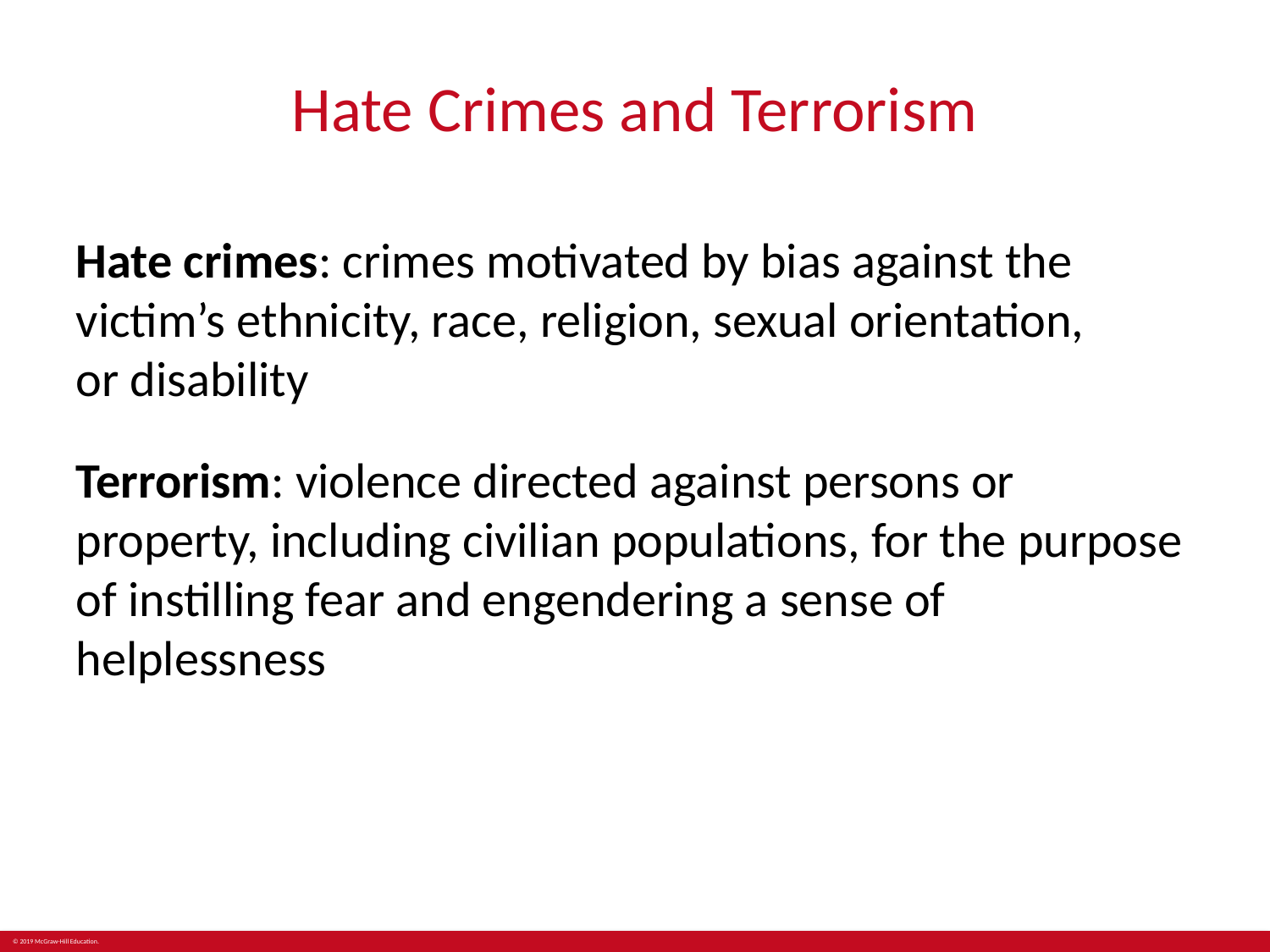

# Hate Crimes and Terrorism
Hate crimes: crimes motivated by bias against the victim’s ethnicity, race, religion, sexual orientation,
or disability
Terrorism: violence directed against persons or property, including civilian populations, for the purpose of instilling fear and engendering a sense of helplessness